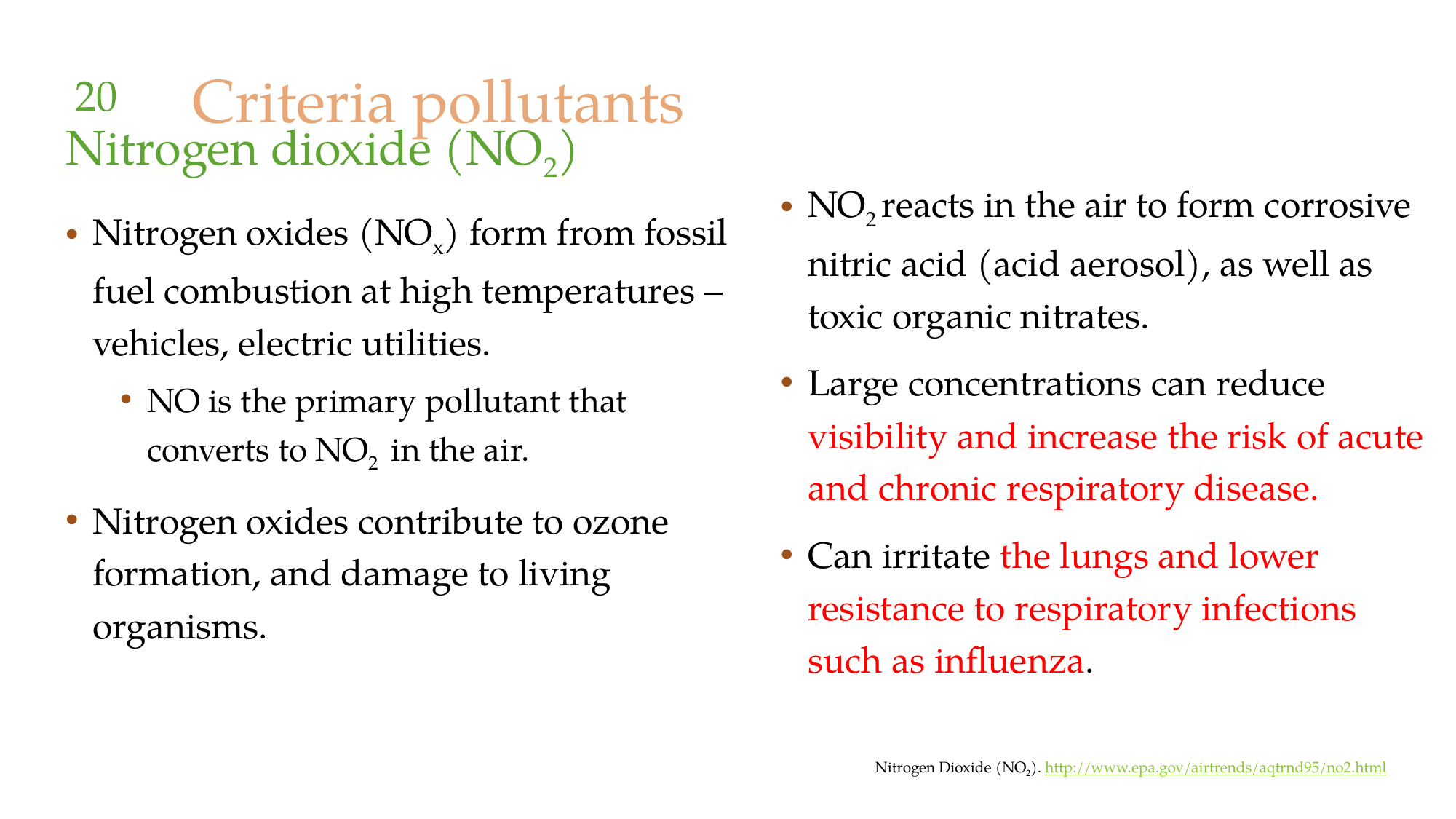

# Criteria pollutants
Dr. IEcheverry, CAMS, KSU, 2nd3637
20
Nitrogen dioxide (NO2)
NO2 reacts in the air to form corrosive nitric acid (acid aerosol), as well as toxic organic nitrates.
Large concentrations can reduce visibility and increase the risk of acute and chronic respiratory disease.
Can irritate the lungs and lower resistance to respiratory infections such as influenza.
Nitrogen oxides (NOx) form from fossil fuel combustion at high temperatures – vehicles, electric utilities.
NO is the primary pollutant that converts to NO2  in the air.
Nitrogen oxides contribute to ozone formation, and damage to living organisms.

Nitrogen Dioxide (NO2). http://www.epa.gov/airtrends/aqtrnd95/no2.html